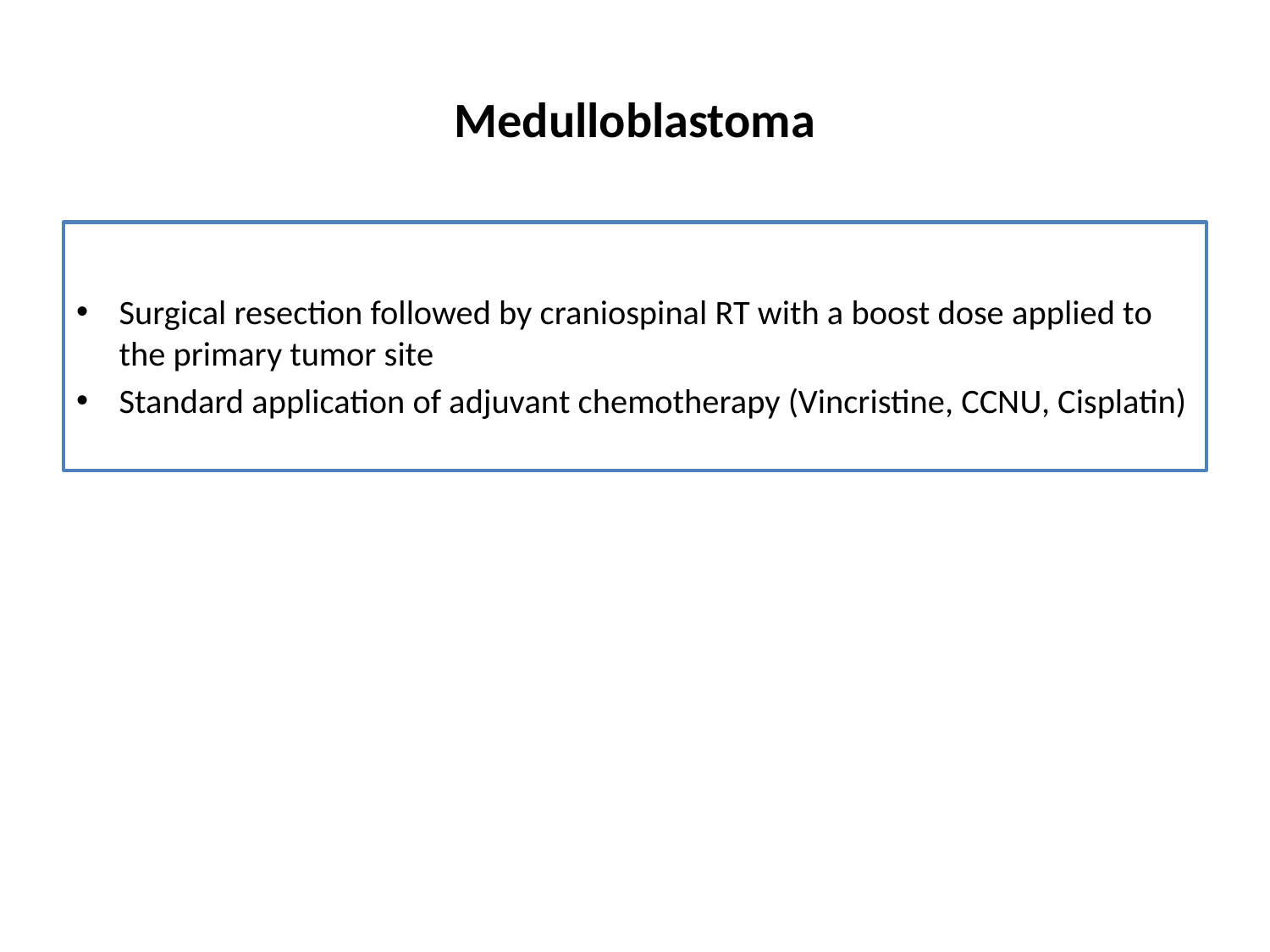

# Medulloblastoma
Standardna terapija za meduloblastom je i
Surgical resection followed by craniospinal RT with a boost dose applied to the primary tumor site
Standard application of adjuvant chemotherapy (Vincristine, CCNU, Cisplatin)